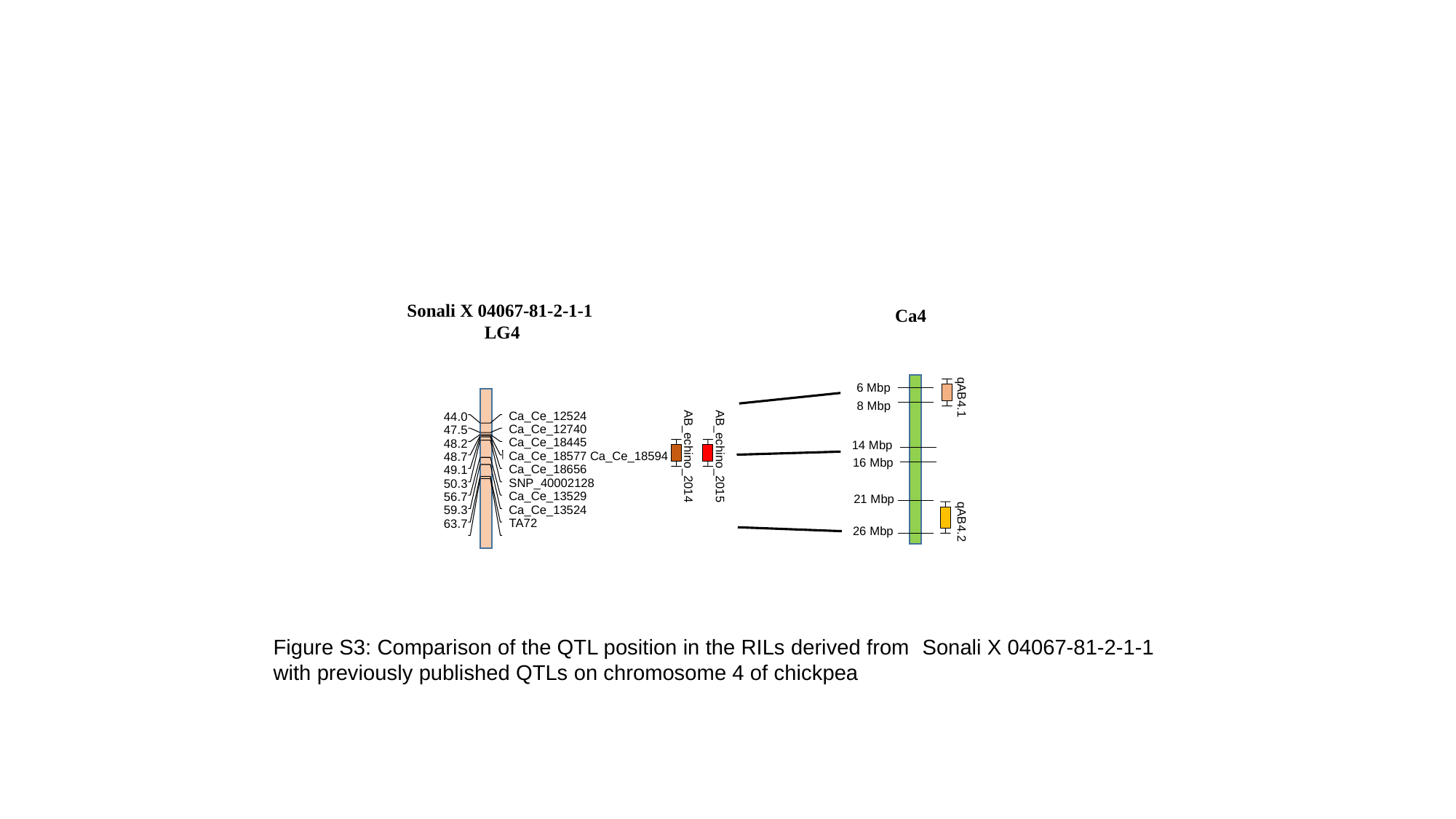

Sonali X 04067-81-2-1-1
LG4
Ca4

6 Mbp

8 Mbp
qAB4.1

Ca_Ce_12524
44.0

Ca_Ce_12740
47.5

14 Mbp

Ca_Ce_18445
48.2

AB_echino_2014
AB_echino_2015
Ca_Ce_18577
Ca_Ce_18594
48.7
16 Mbp

Ca_Ce_18656
49.1

SNP_40002128
50.3

21 Mbp
Ca_Ce_13529
56.7

Ca_Ce_13524
59.3

qAB4.2
TA72
63.7
26 Mbp

Figure S3: Comparison of the QTL position in the RILs derived from  Sonali X 04067-81-2-1-1 with previously published QTLs on chromosome 4 of chickpea